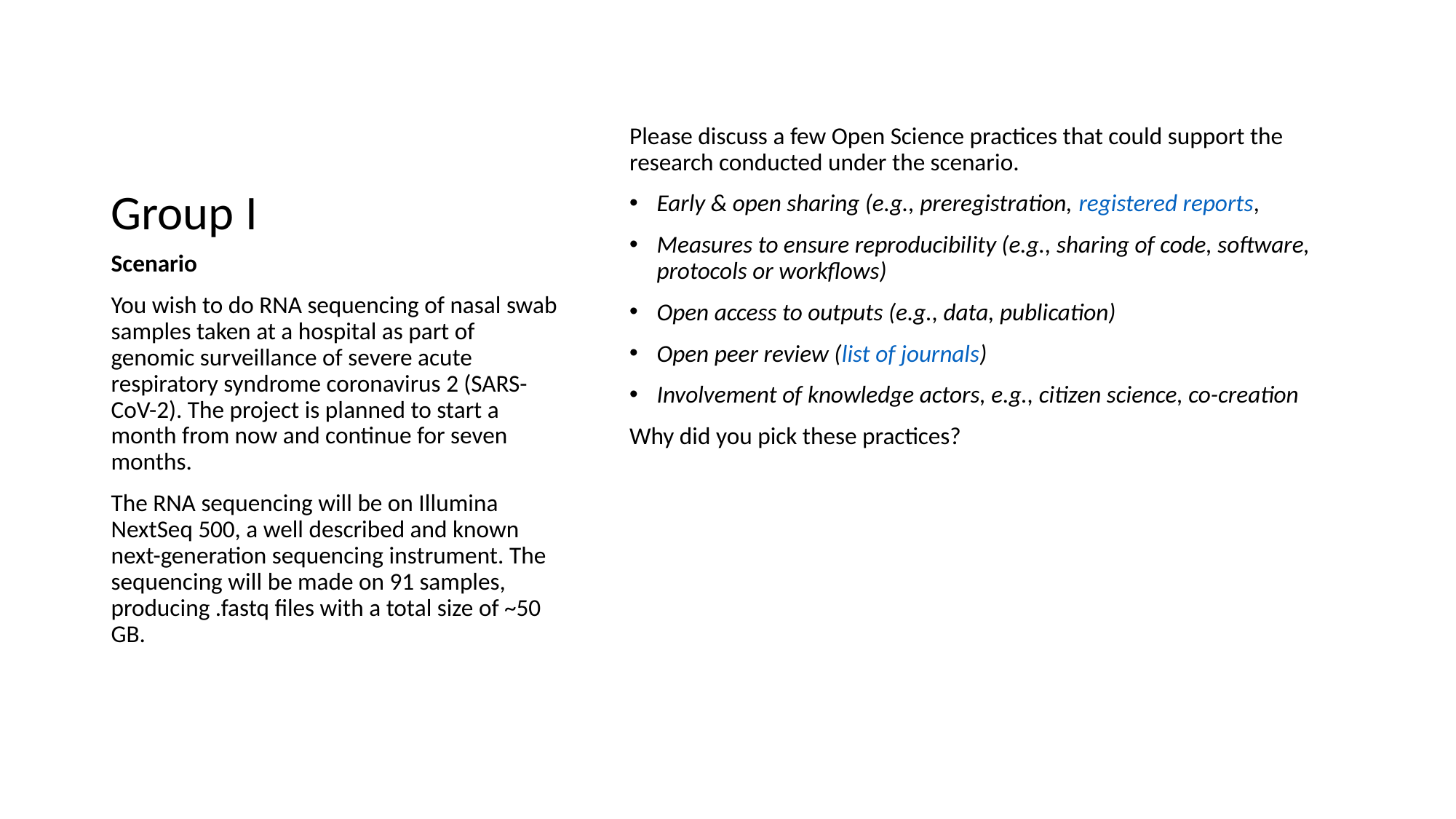

# Group I
Please discuss a few Open Science practices that could support the research conducted under the scenario.
Early & open sharing (e.g., preregistration, registered reports,
Measures to ensure reproducibility (e.g., sharing of code, software, protocols or workflows)
Open access to outputs (e.g., data, publication)
Open peer review (list of journals)
Involvement of knowledge actors, e.g., citizen science, co-creation
Why did you pick these practices?
Scenario
You wish to do RNA sequencing of nasal swab samples taken at a hospital as part of genomic surveillance of severe acute respiratory syndrome coronavirus 2 (SARS-CoV-2). The project is planned to start a month from now and continue for seven months.
The RNA sequencing will be on Illumina NextSeq 500, a well described and known next-generation sequencing instrument. The sequencing will be made on 91 samples, producing .fastq files with a total size of ~50 GB.